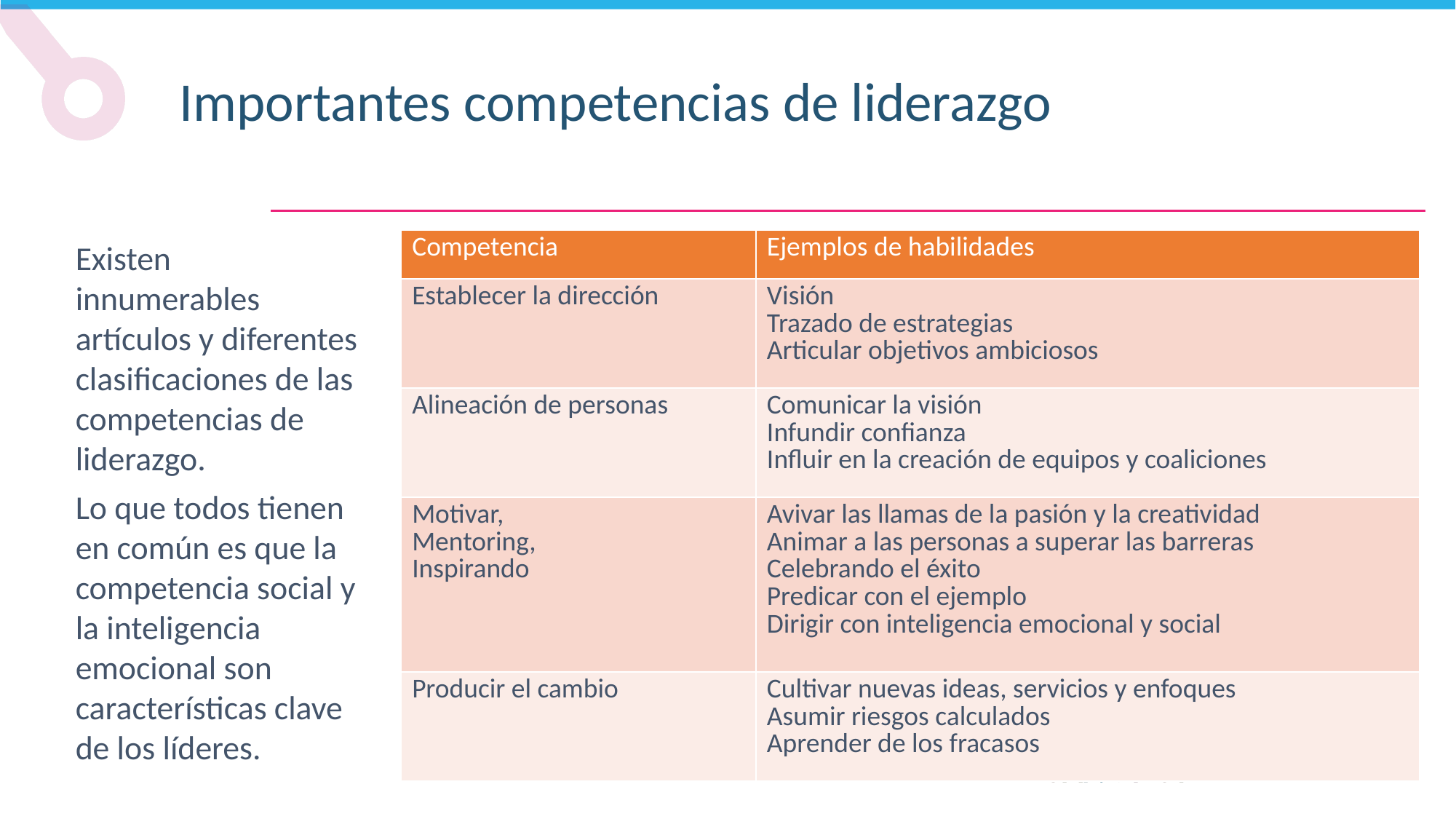

Importantes competencias de liderazgo
| Competencia | Ejemplos de habilidades |
| --- | --- |
| Establecer la dirección | Visión Trazado de estrategias Articular objetivos ambiciosos |
| Alineación de personas | Comunicar la visión Infundir confianza Influir en la creación de equipos y coaliciones |
| Motivar, Mentoring, Inspirando | Avivar las llamas de la pasión y la creatividad Animar a las personas a superar las barreras Celebrando el éxito Predicar con el ejemplo Dirigir con inteligencia emocional y social |
| Producir el cambio | Cultivar nuevas ideas, servicios y enfoques Asumir riesgos calculados Aprender de los fracasos |
Existen innumerables artículos y diferentes clasificaciones de las competencias de liderazgo.
Lo que todos tienen en común es que la competencia social y la inteligencia emocional son características clave de los líderes.